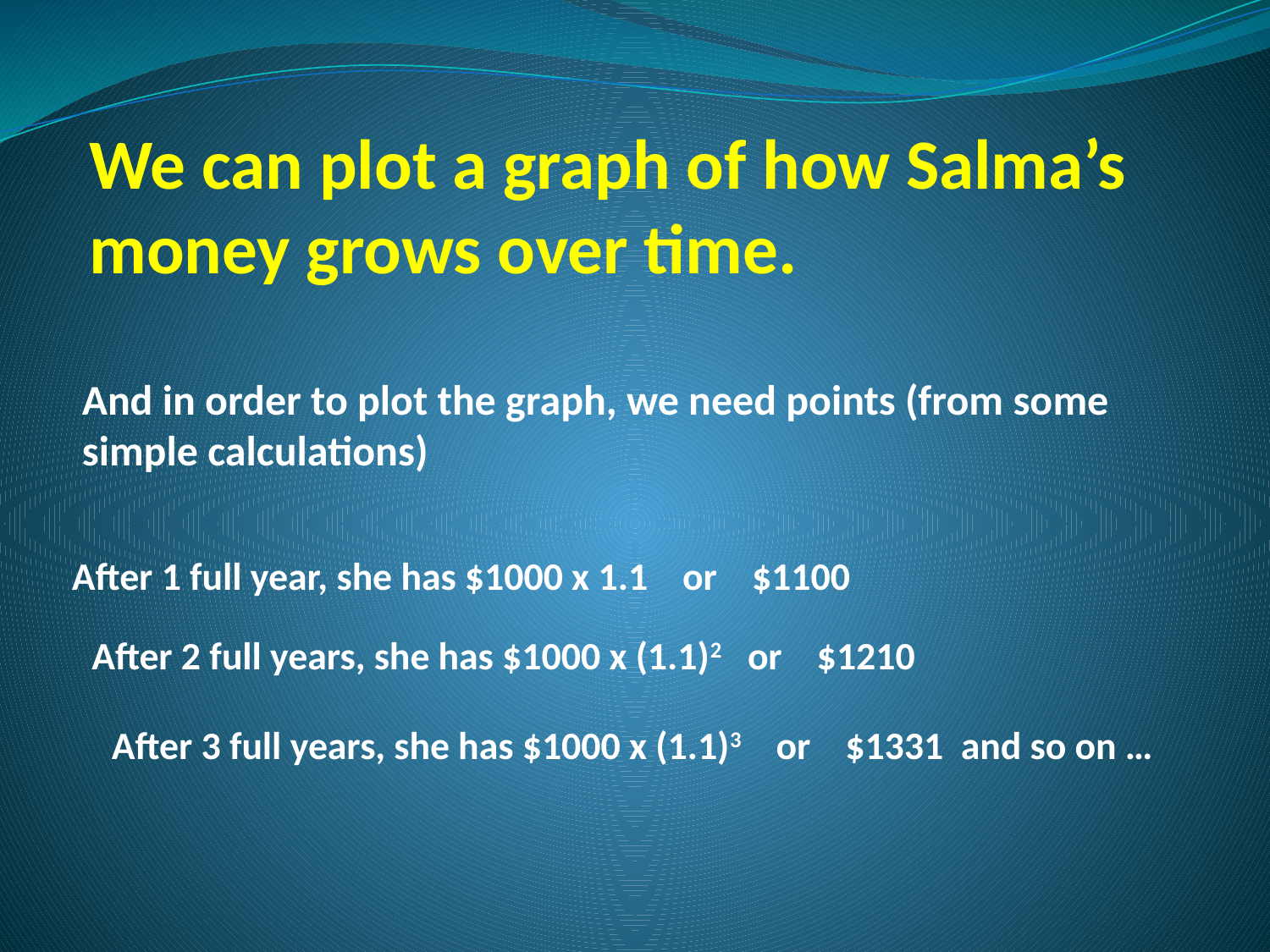

# We can plot a graph of how Salma’s money grows over time.
And in order to plot the graph, we need points (from some simple calculations)
After 1 full year, she has $1000 x 1.1    or    $1100
After 2 full years, she has $1000 x (1.1)2   or    $1210
After 3 full years, she has $1000 x (1.1)3    or    $1331  and so on …